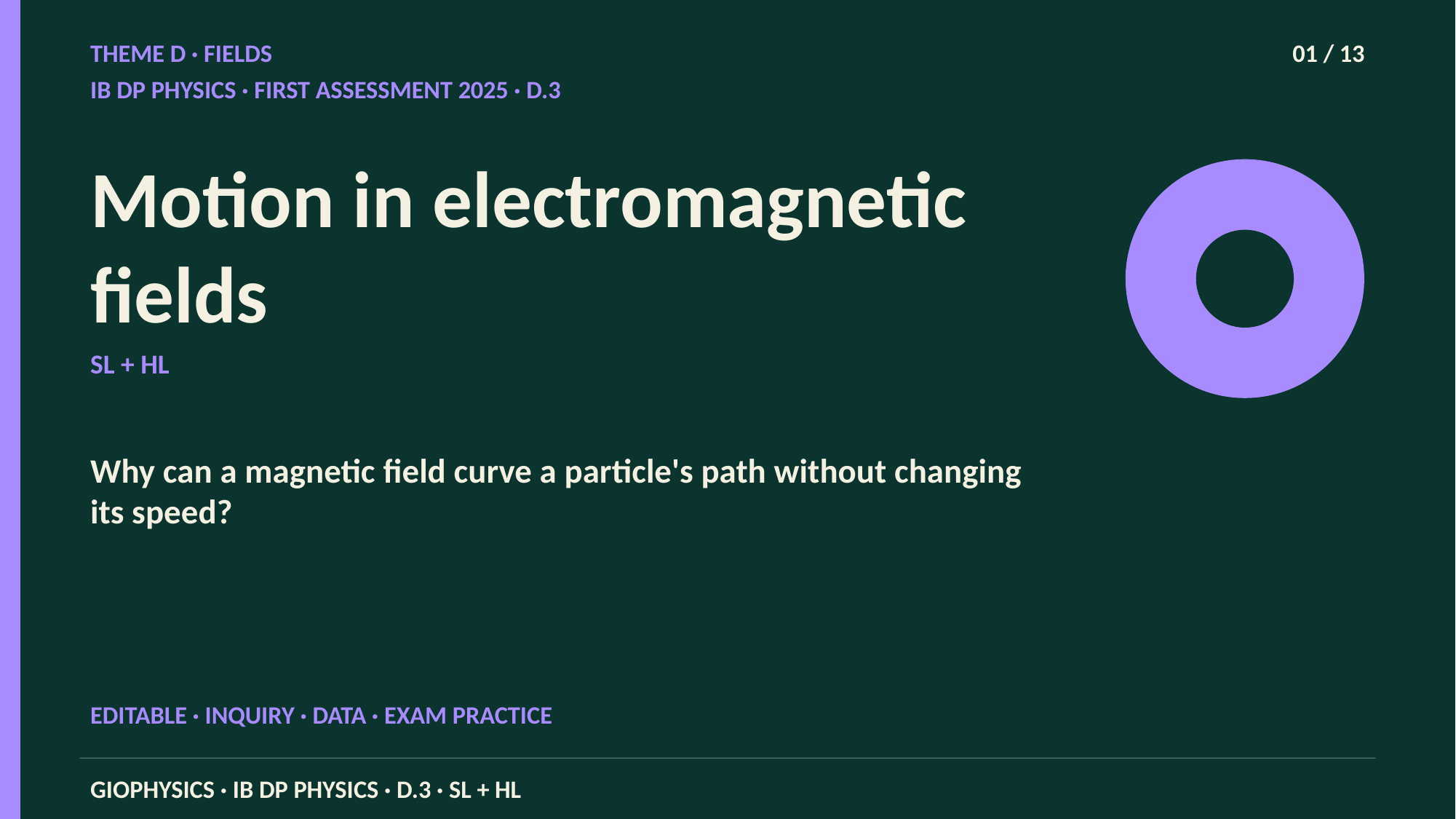

THEME D · FIELDS
01 / 13
IB DP PHYSICS · FIRST ASSESSMENT 2025 · D.3
Motion in electromagnetic fields

SL + HL
Why can a magnetic field curve a particle's path without changing its speed?
EDITABLE · INQUIRY · DATA · EXAM PRACTICE

GIOPHYSICS · IB DP PHYSICS · D.3 · SL + HL